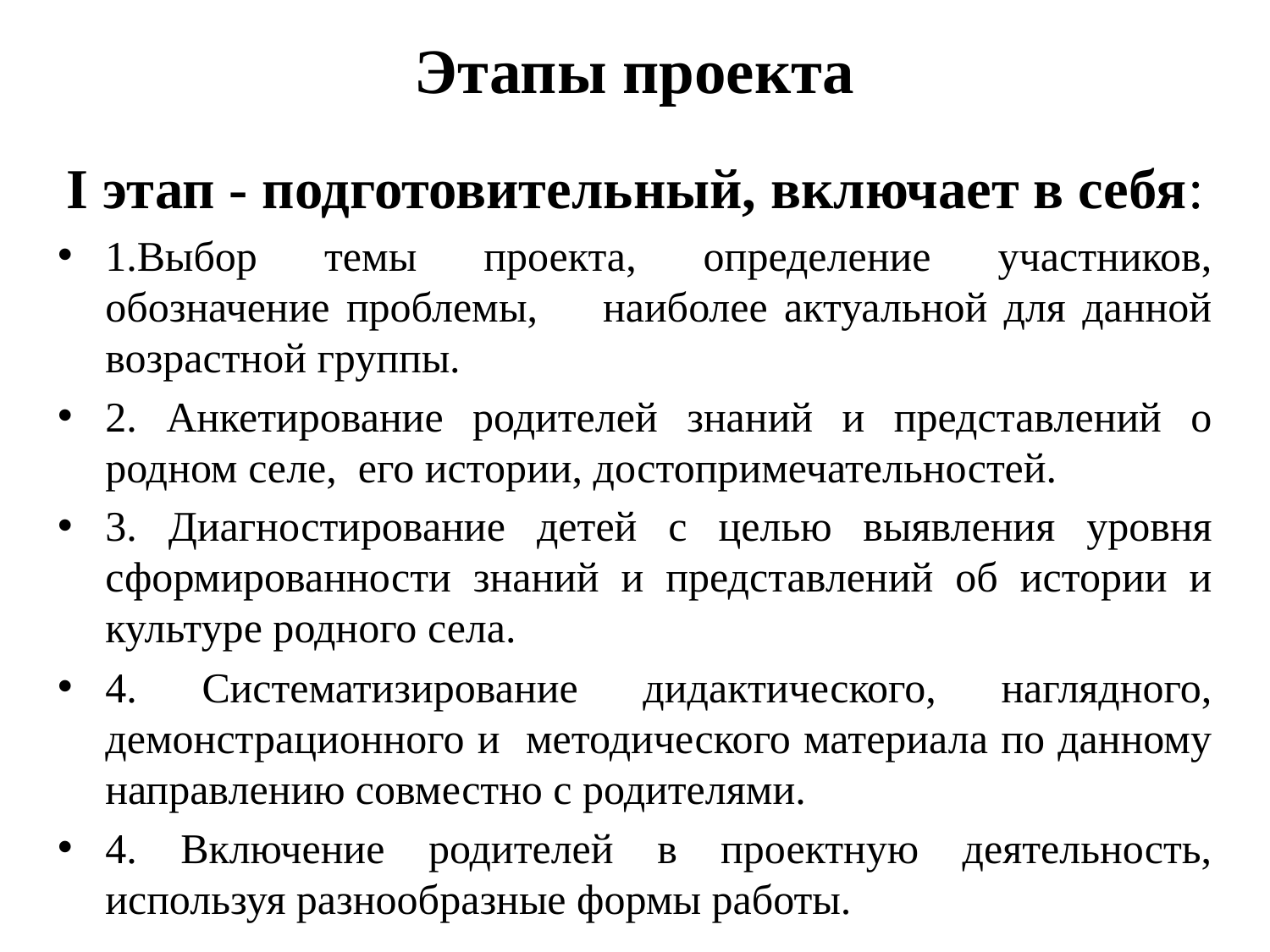

# Этапы проекта
I этап - подготовительный, включает в себя:
1.Выбор темы проекта, определение участников, обозначение проблемы,    наиболее актуальной для данной возрастной группы.
2. Анкетирование родителей знаний и представлений о родном селе,  его истории, достопримечательностей.
3. Диагностирование детей с целью выявления уровня сформированности знаний и представлений об истории и культуре родного села.
4. Систематизирование дидактического, наглядного, демонстрационного и  методического материала по данному направлению совместно с родителями.
4. Включение родителей в проектную деятельность, используя разнообразные формы работы.